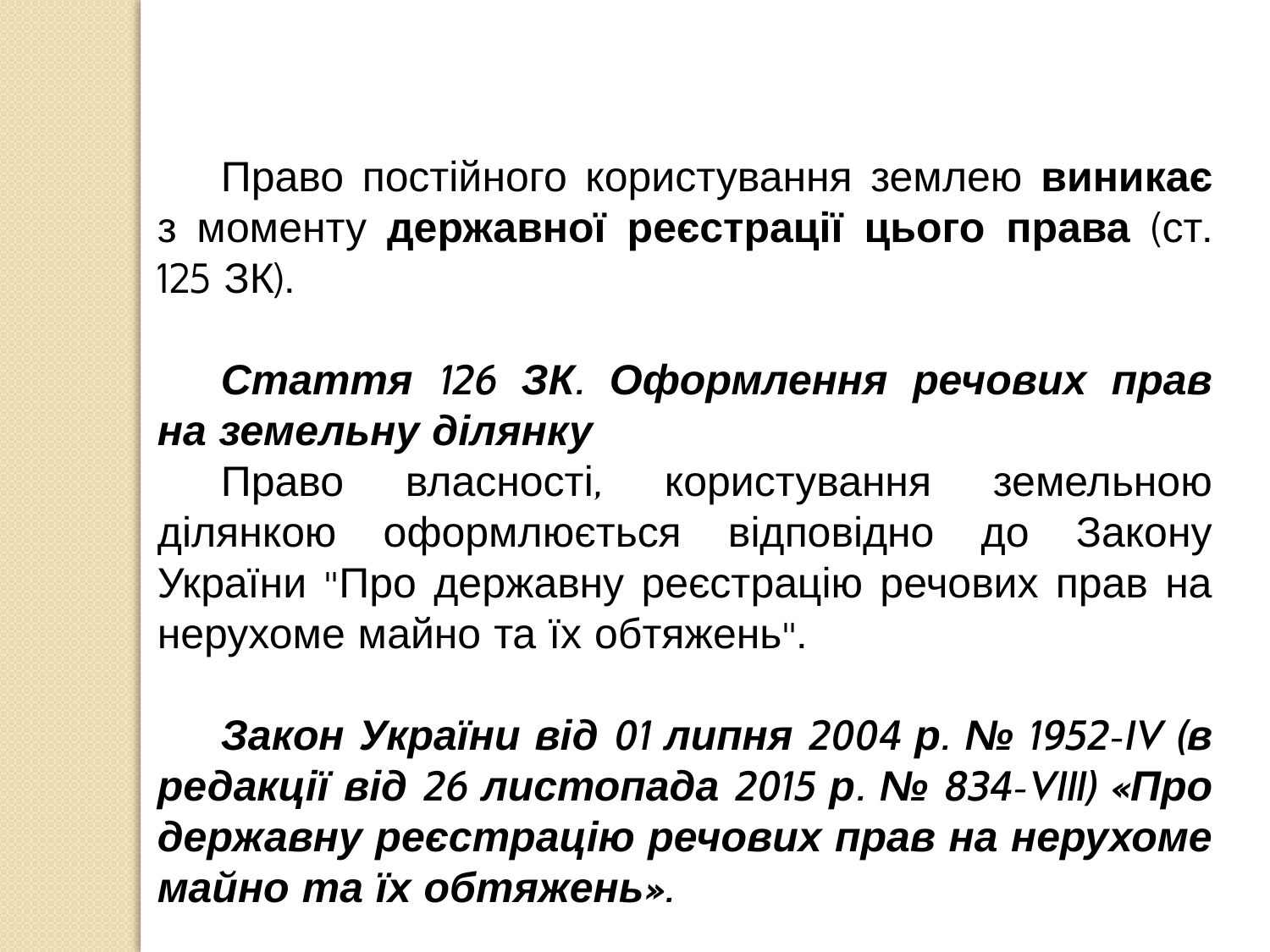

Право постійного користування землею виникає з моменту державної реєстрації цього права (ст. 125 ЗК).

Стаття 126 ЗК. Оформлення речових прав на земельну ділянку
Право власності, користування земельною ділянкою оформлюється відповідно до Закону України "Про державну реєстрацію речових прав на нерухоме майно та їх обтяжень".

Закон України від 01 липня 2004 р. № 1952-IV (в редакції від 26 листопада 2015 р. № 834-VIII) «Про державну реєстрацію речових прав на нерухоме майно та їх обтяжень».